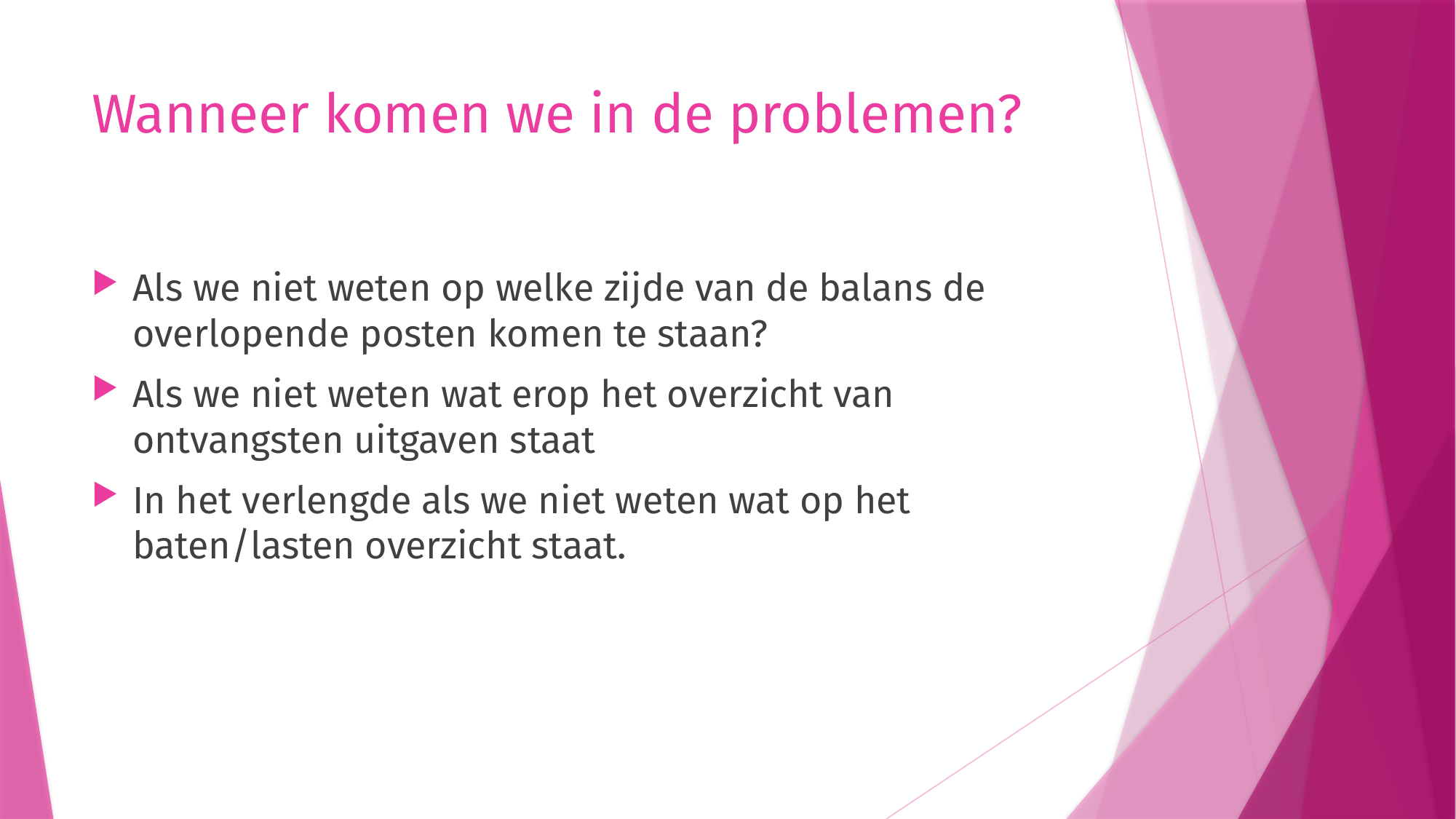

# Wanneer komen we in de problemen?
Als we niet weten op welke zijde van de balans de overlopende posten komen te staan?
Als we niet weten wat erop het overzicht van ontvangsten uitgaven staat
In het verlengde als we niet weten wat op het baten/lasten overzicht staat.